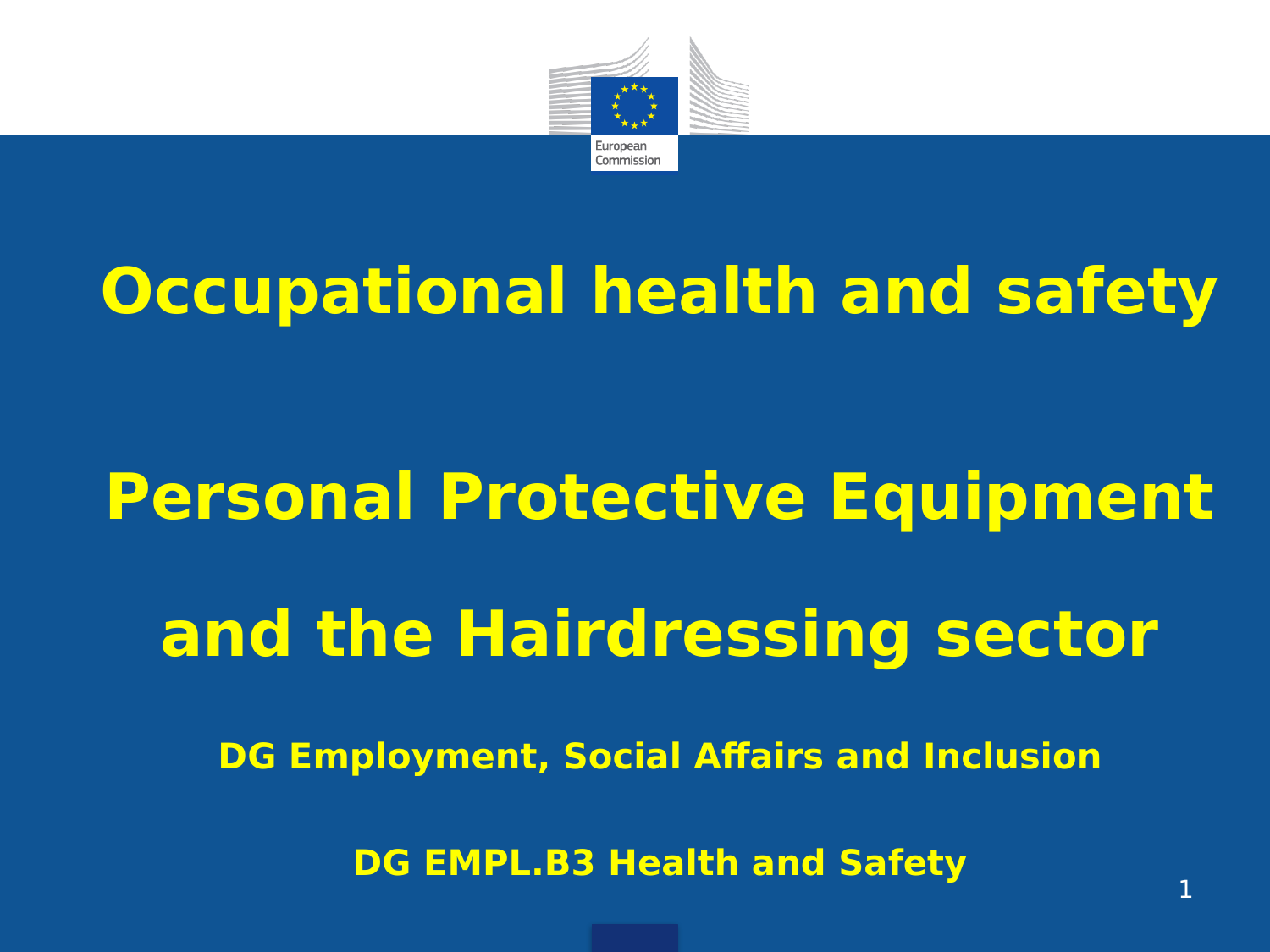

# Occupational health and safety Personal Protective Equipment and the Hairdressing sector DG Employment, Social Affairs and Inclusion DG EMPL.B3 Health and Safety
1